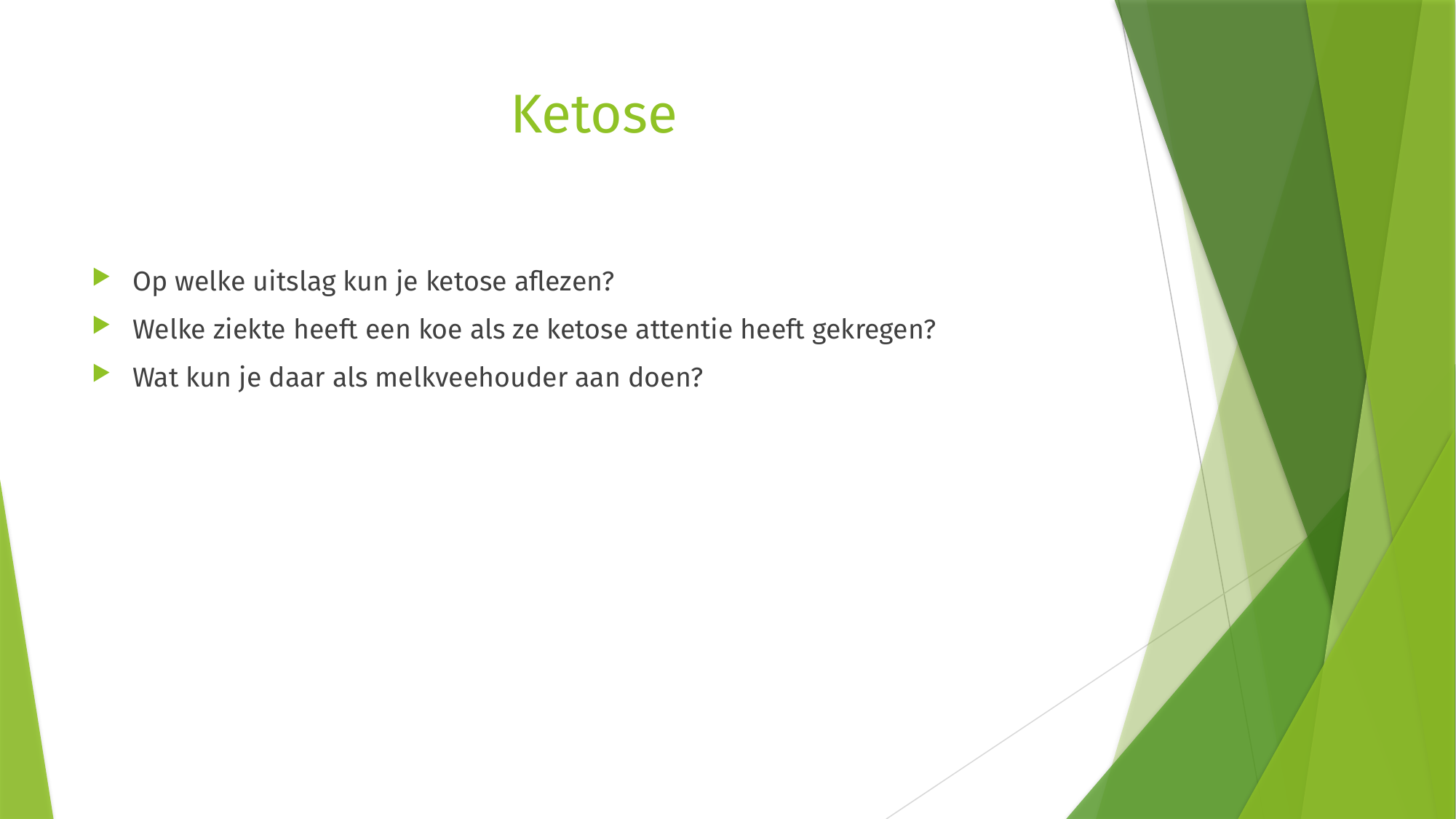

# Ketose
Op welke uitslag kun je ketose aflezen?
Welke ziekte heeft een koe als ze ketose attentie heeft gekregen?
Wat kun je daar als melkveehouder aan doen?